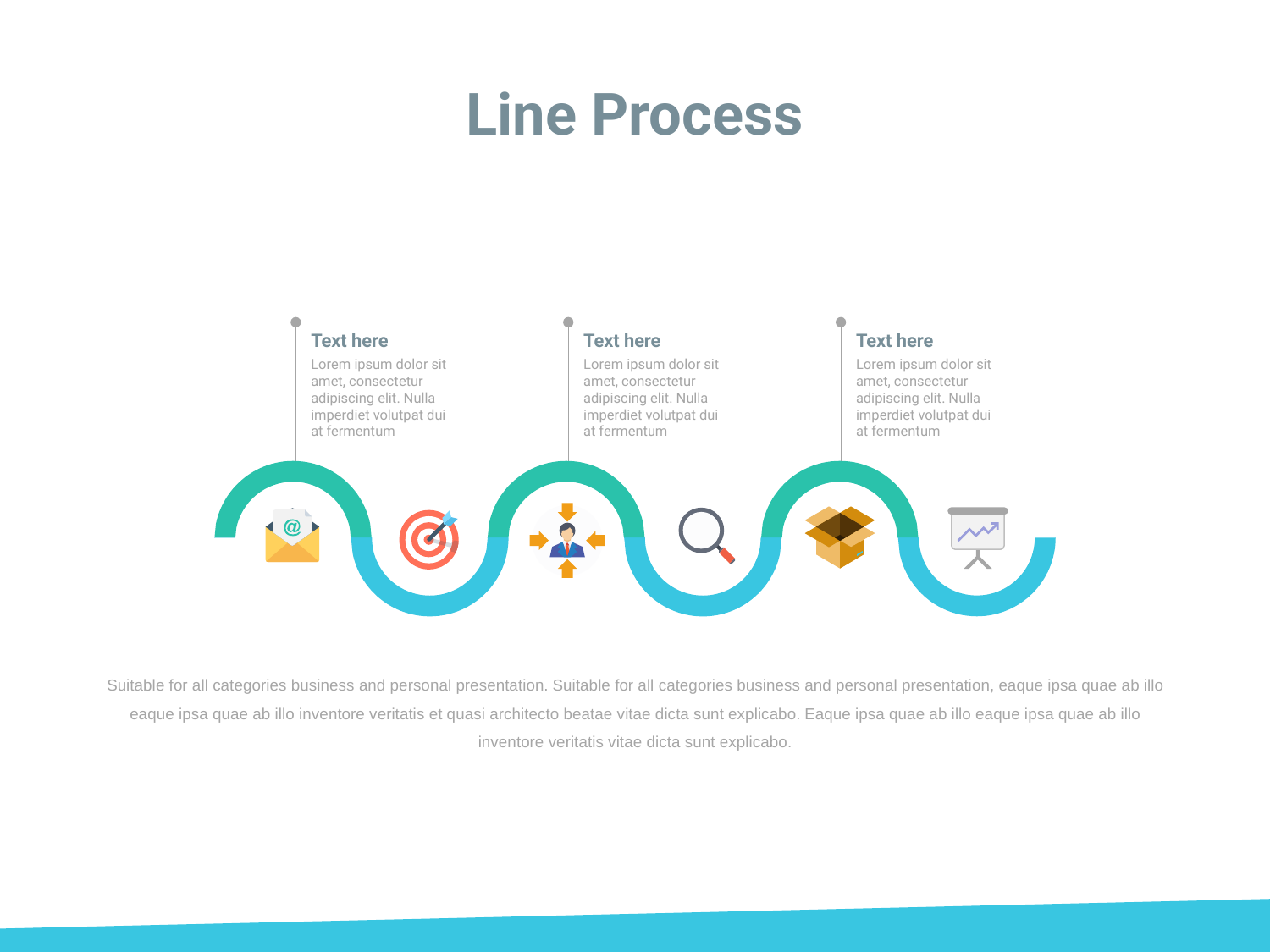

Line Process
Text here
Text here
Text here
Lorem ipsum dolor sit amet, consectetur adipiscing elit. Nulla imperdiet volutpat dui at fermentum
Lorem ipsum dolor sit amet, consectetur adipiscing elit. Nulla imperdiet volutpat dui at fermentum
Lorem ipsum dolor sit amet, consectetur adipiscing elit. Nulla imperdiet volutpat dui at fermentum

Suitable for all categories business and personal presentation. Suitable for all categories business and personal presentation, eaque ipsa quae ab illo eaque ipsa quae ab illo inventore veritatis et quasi architecto beatae vitae dicta sunt explicabo. Eaque ipsa quae ab illo eaque ipsa quae ab illo inventore veritatis vitae dicta sunt explicabo.